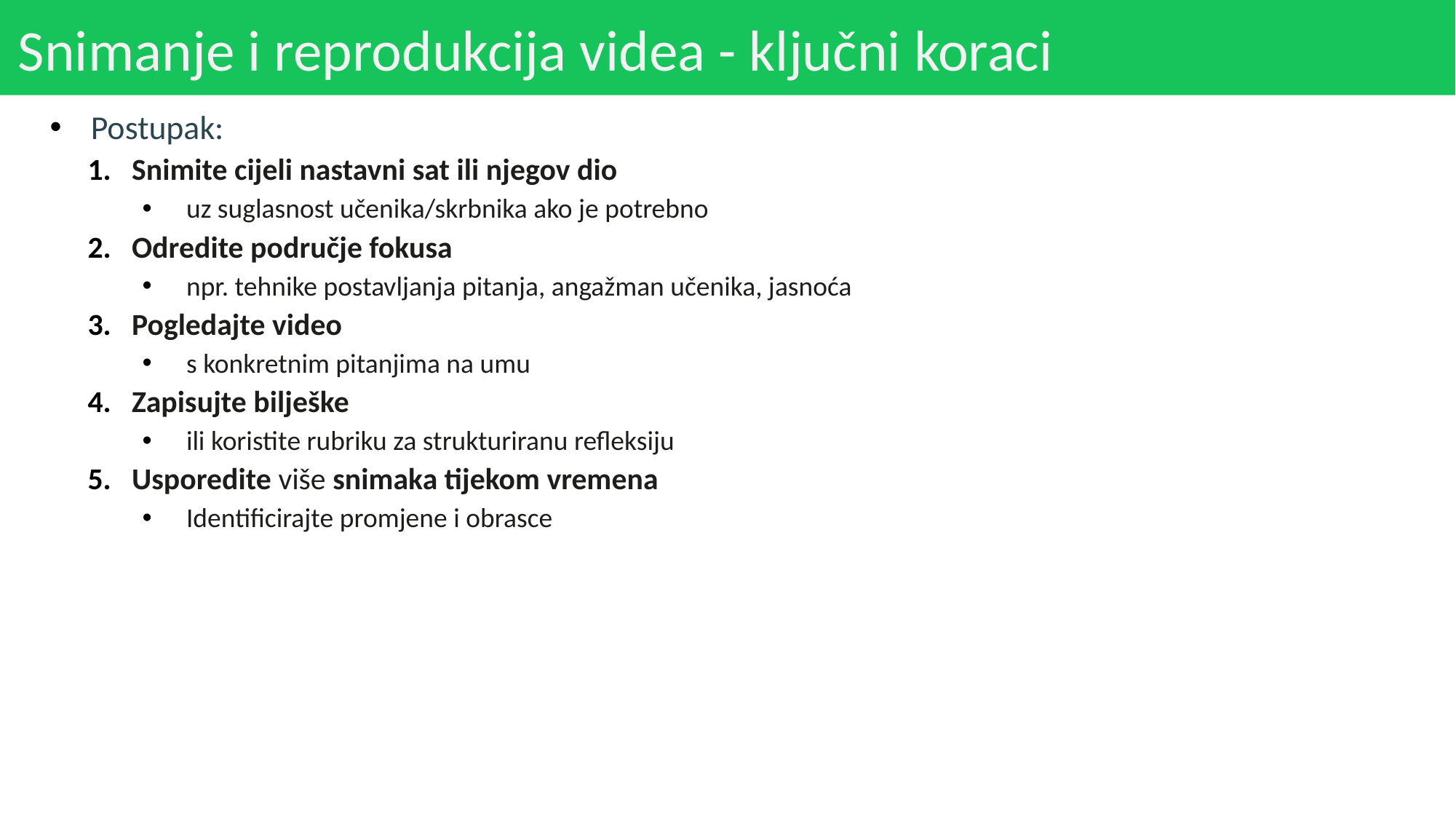

# Snimanje i reprodukcija videa - ključni koraci
Postupak:
Snimite cijeli nastavni sat ili njegov dio
uz suglasnost učenika/skrbnika ako je potrebno
Odredite područje fokusa
npr. tehnike postavljanja pitanja, angažman učenika, jasnoća
Pogledajte video
s konkretnim pitanjima na umu
Zapisujte bilješke
ili koristite rubriku za strukturiranu refleksiju
Usporedite više snimaka tijekom vremena
Identificirajte promjene i obrasce